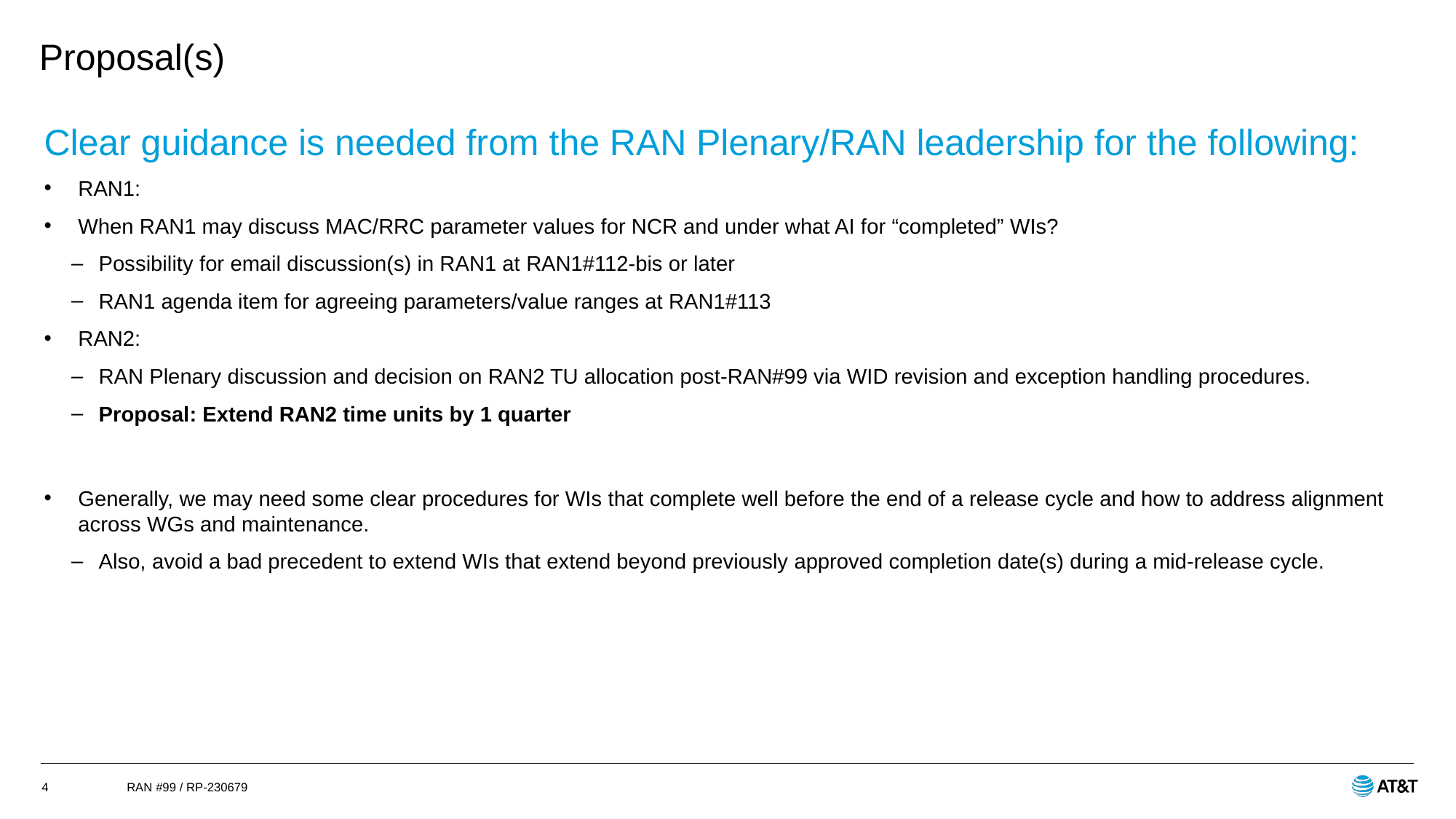

# Proposal(s)
Clear guidance is needed from the RAN Plenary/RAN leadership for the following:
RAN1:
When RAN1 may discuss MAC/RRC parameter values for NCR and under what AI for “completed” WIs?
Possibility for email discussion(s) in RAN1 at RAN1#112-bis or later
RAN1 agenda item for agreeing parameters/value ranges at RAN1#113
RAN2:
RAN Plenary discussion and decision on RAN2 TU allocation post-RAN#99 via WID revision and exception handling procedures.
Proposal: Extend RAN2 time units by 1 quarter

Generally, we may need some clear procedures for WIs that complete well before the end of a release cycle and how to address alignment across WGs and maintenance.
Also, avoid a bad precedent to extend WIs that extend beyond previously approved completion date(s) during a mid-release cycle.
4
RAN #99 / RP-230679